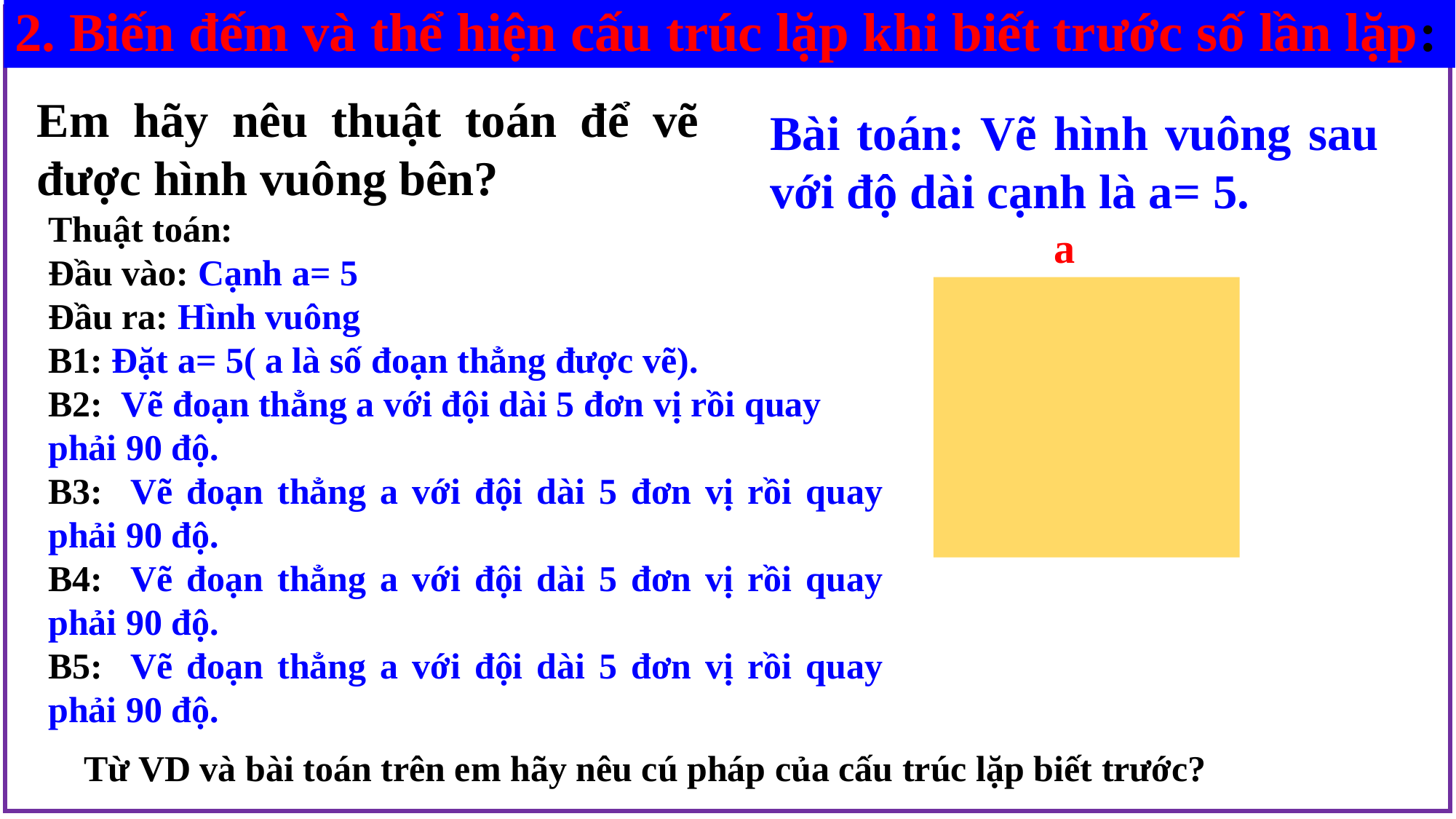

2. Biến đếm và thể hiện cấu trúc lặp khi biết trước số lần lặp:
Em hãy nêu thuật toán để vẽ được hình vuông bên?
Bài toán: Vẽ hình vuông sau  với độ dài cạnh là a= 5.

Thuật toán:
Đầu vào: Cạnh a= 5
Đầu ra: Hình vuông
B1: Đặt a= 5( a là số đoạn thẳng được vẽ).
B2:  Vẽ đoạn thẳng a với đội dài 5 đơn vị rồi quay phải 90 độ.
B3:  Vẽ đoạn thẳng a với đội dài 5 đơn vị rồi quay phải 90 độ.
B4:  Vẽ đoạn thẳng a với đội dài 5 đơn vị rồi quay phải 90 độ.
B5:  Vẽ đoạn thẳng a với đội dài 5 đơn vị rồi quay phải 90 độ.

a

Từ VD và bài toán trên em hãy nêu cú pháp của cấu trúc lặp biết trước?